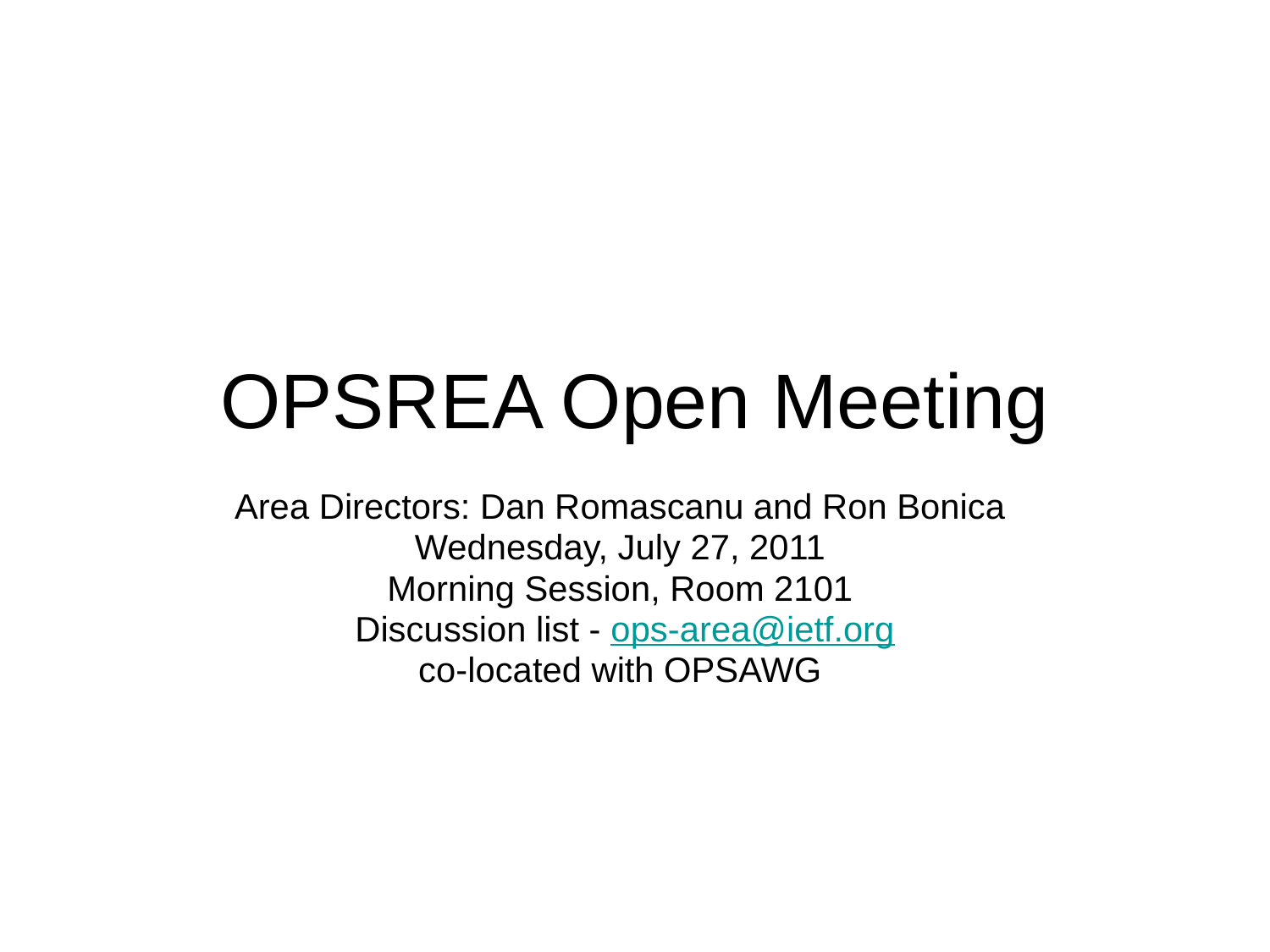

# OPSREA Open Meeting
Area Directors: Dan Romascanu and Ron Bonica
Wednesday, July 27, 2011
Morning Session, Room 2101
Discussion list - ops-area@ietf.org
co-located with OPSAWG